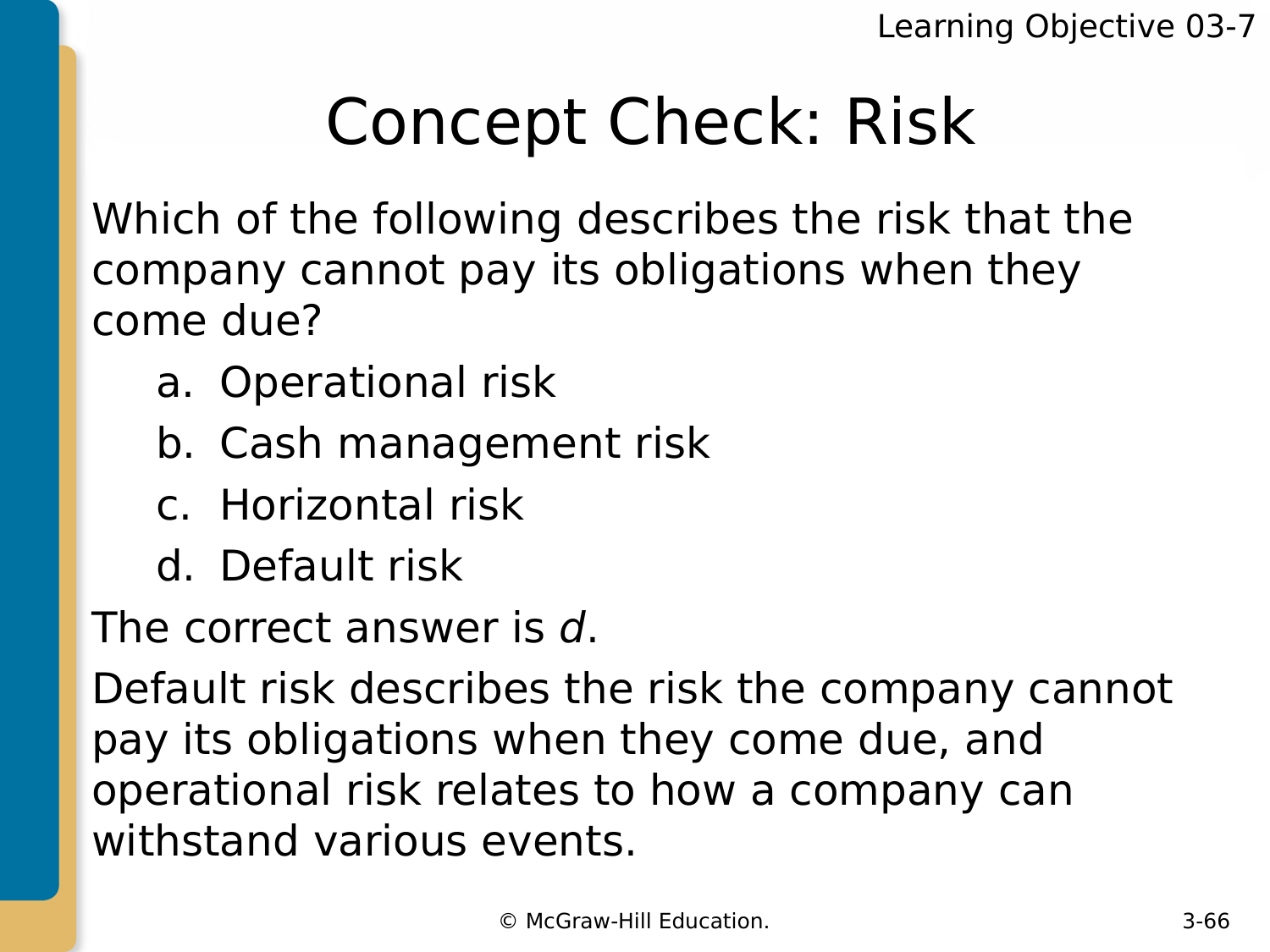

Learning Objective 03-7
# Concept Check: Risk
Which of the following describes the risk that the company cannot pay its obligations when they come due?
Operational risk
Cash management risk
Horizontal risk
Default risk
The correct answer is d.
Default risk describes the risk the company cannot pay its obligations when they come due, and operational risk relates to how a company can withstand various events.